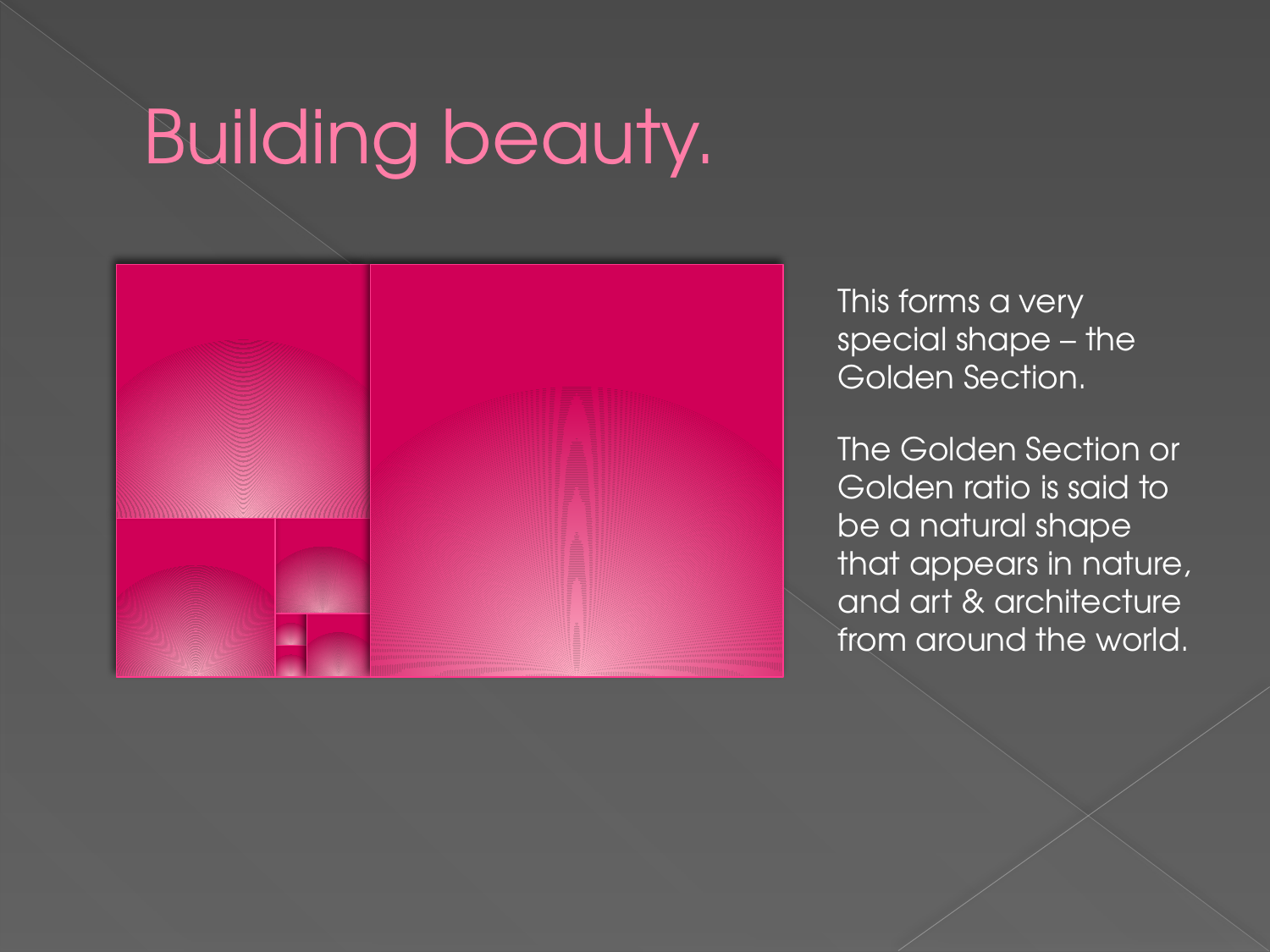

# Building beauty.

This forms a very special shape – the Golden Section.

The Golden Section or Golden ratio is said to be a natural shape that appears in nature, and art & architecture from around the world.